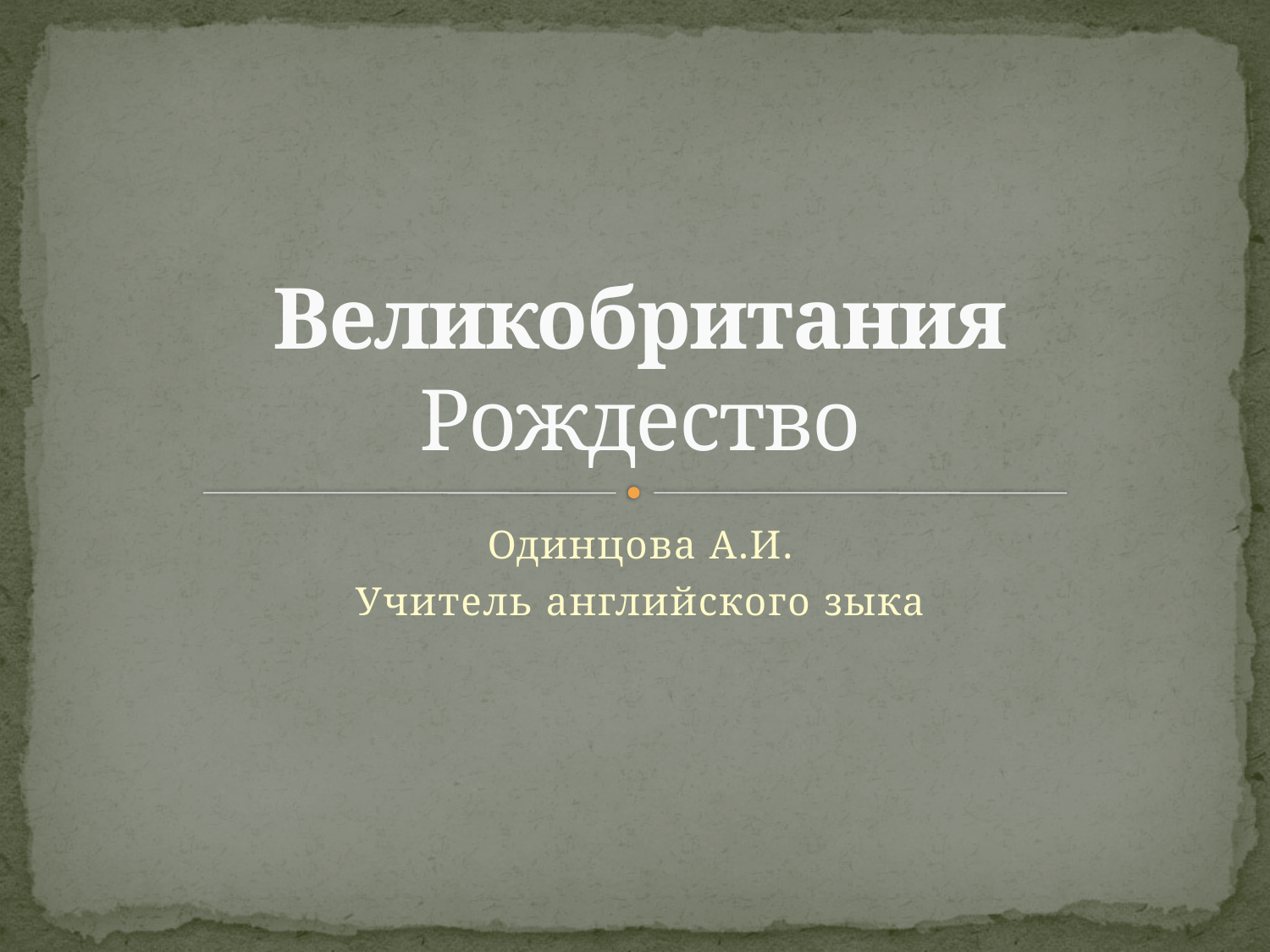

# Великобритания Рождество
Одинцова А.И.
Учитель английского зыка